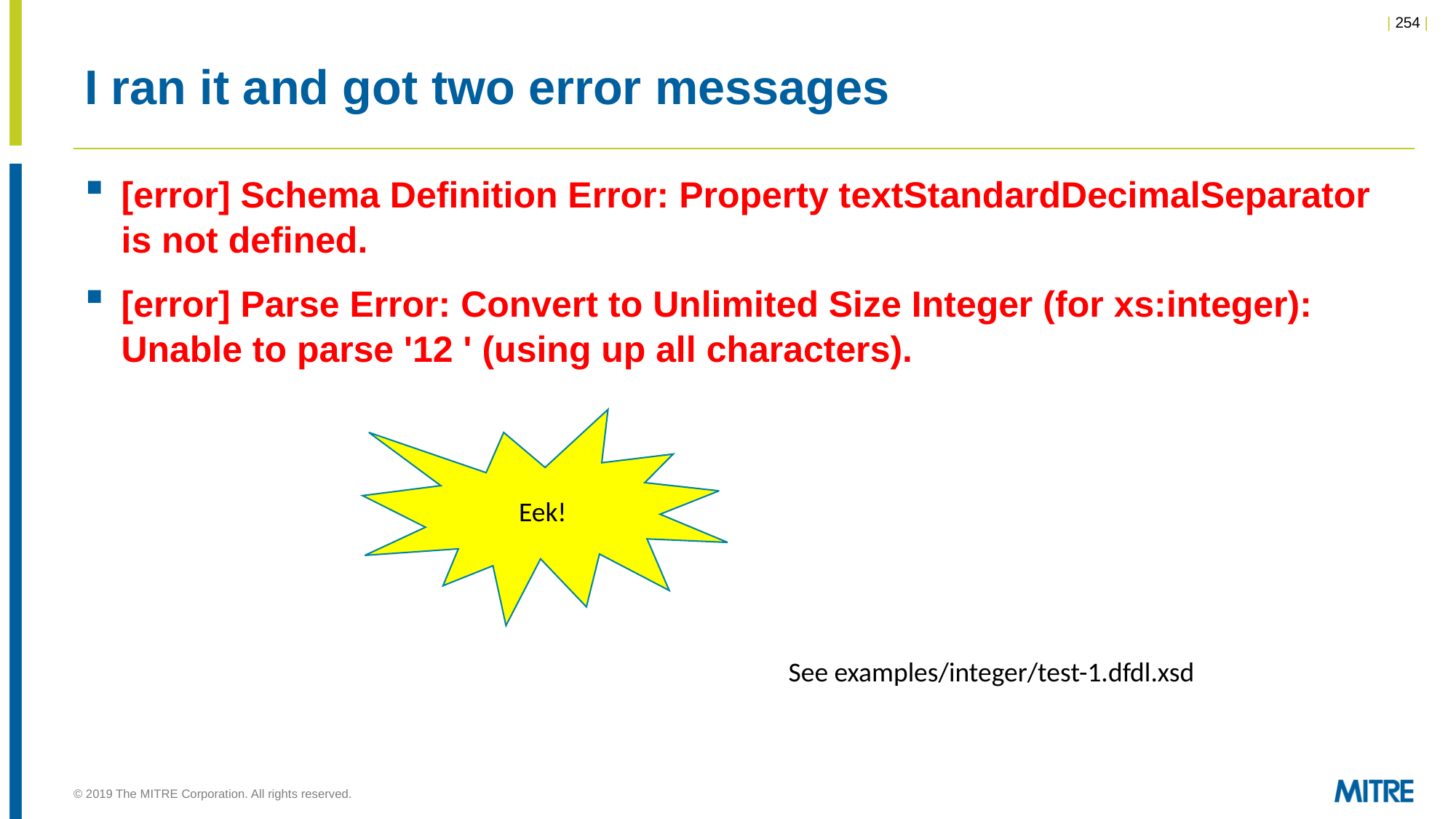

# I ran it and got two error messages
[error] Schema Definition Error: Property textStandardDecimalSeparator is not defined.
[error] Parse Error: Convert to Unlimited Size Integer (for xs:integer): Unable to parse '12 ' (using up all characters).

Eek!
See examples/integer/test-1.dfdl.xsd
© 2019 The MITRE Corporation. All rights reserved.